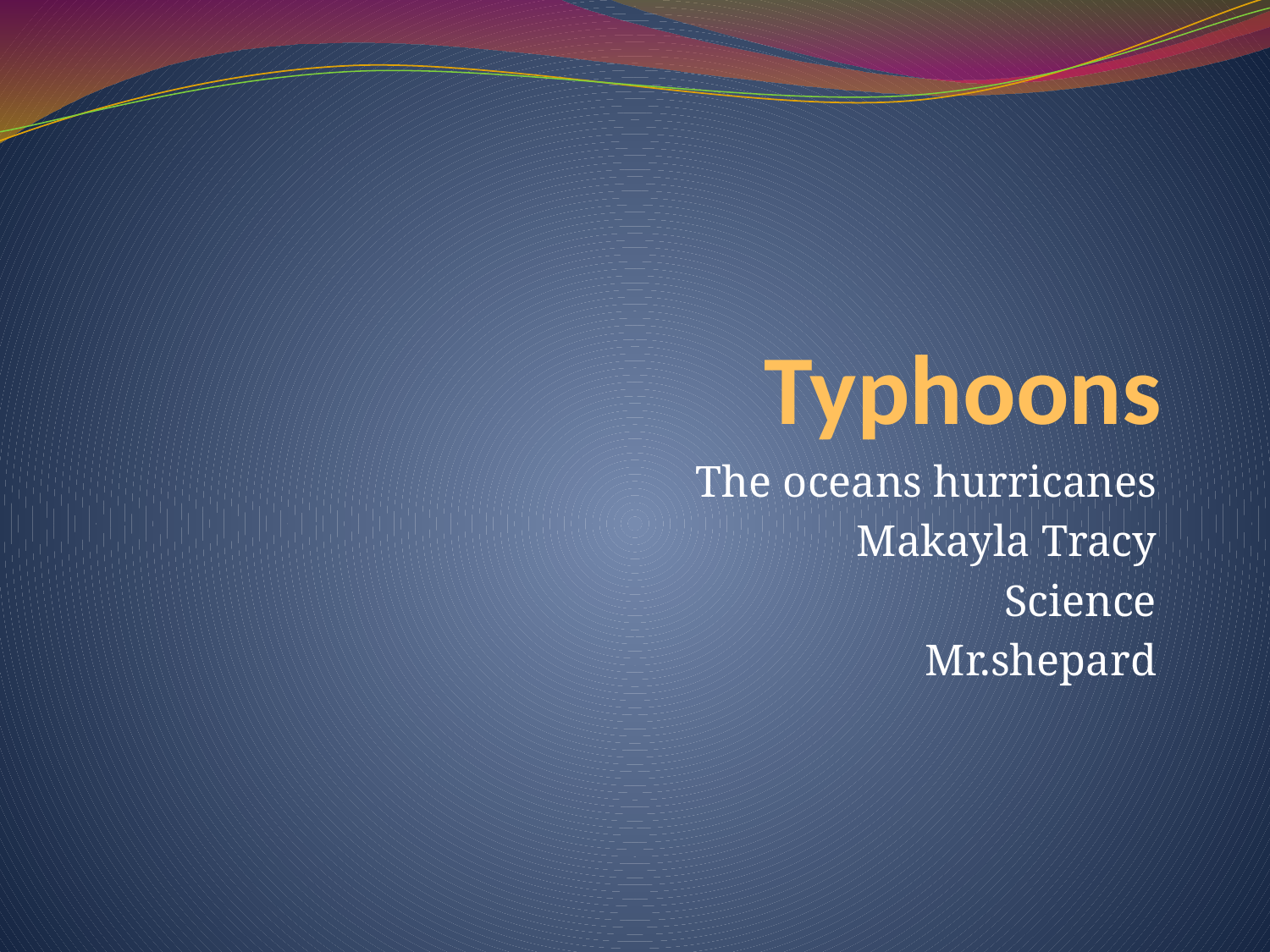

# Typhoons
The oceans hurricanes
Makayla Tracy
Science
Mr.shepard